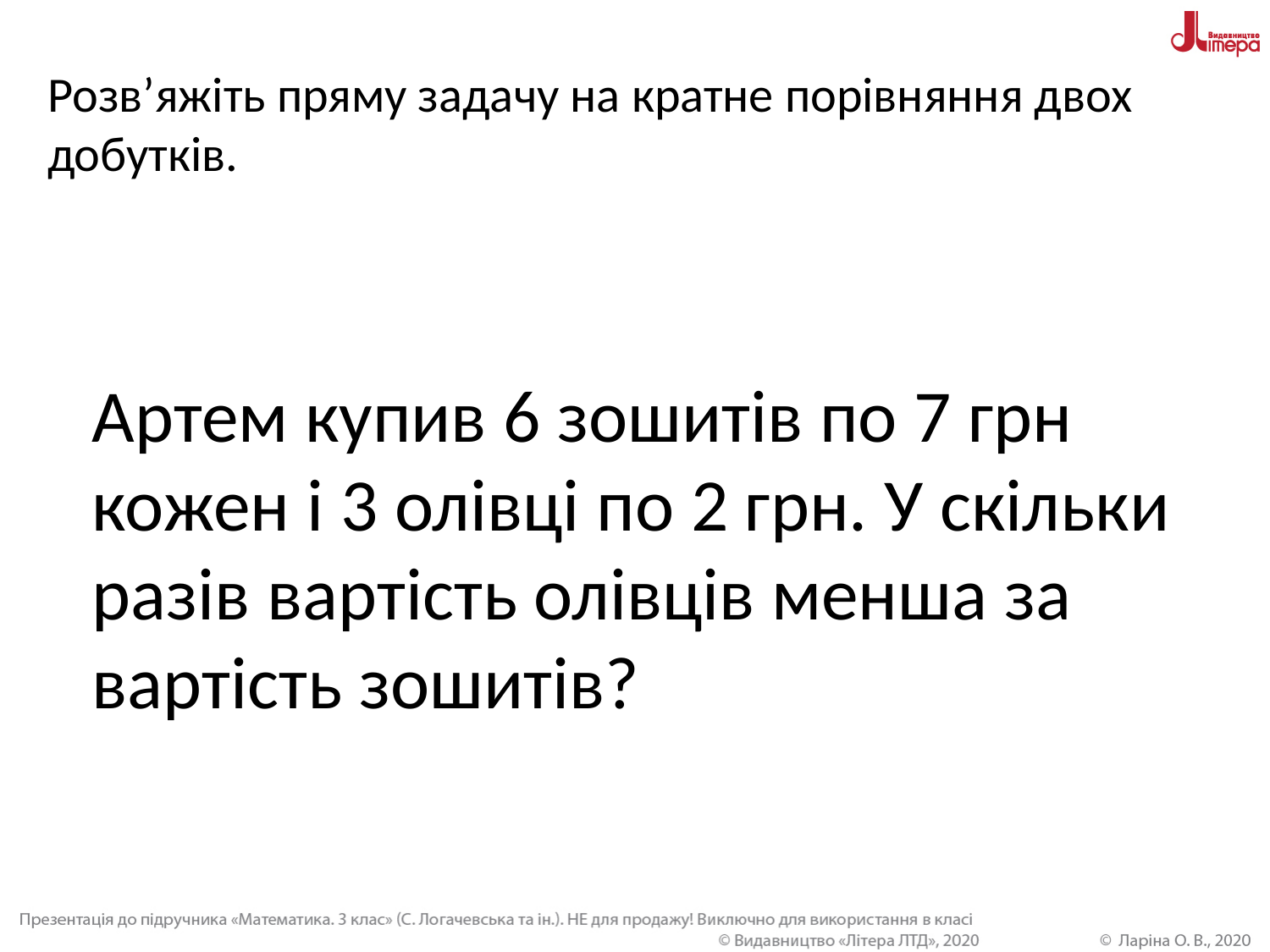

Розв’яжіть пряму задачу на кратне порівняння двох добутків.
Артем купив 6 зошитів по 7 грн кожен і 3 олівці по 2 грн. У скільки разів вартість олівців менша за вартість зошитів?